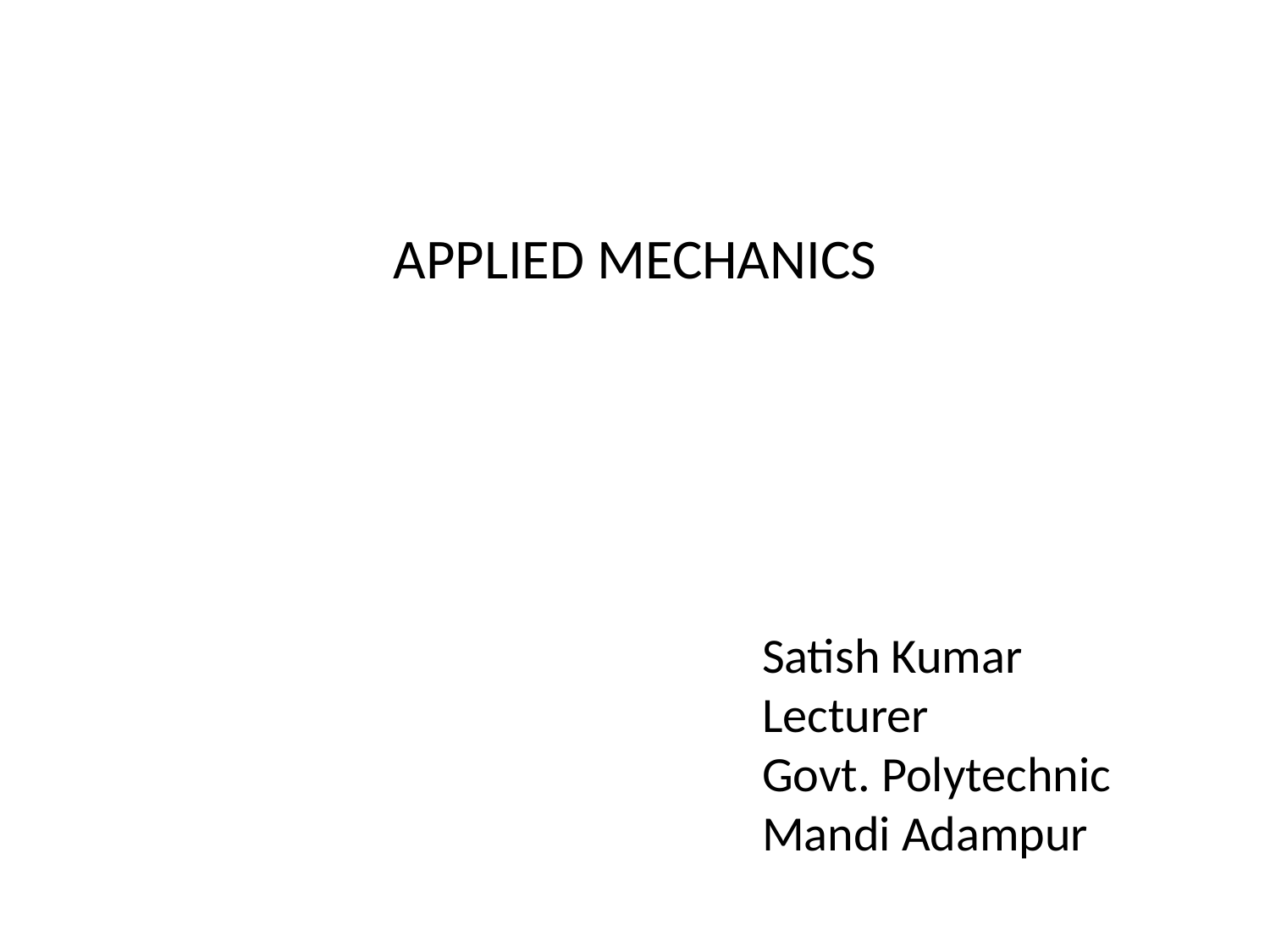

# APPLIED MECHANICS
Satish Kumar
Lecturer
Govt. Polytechnic
Mandi Adampur